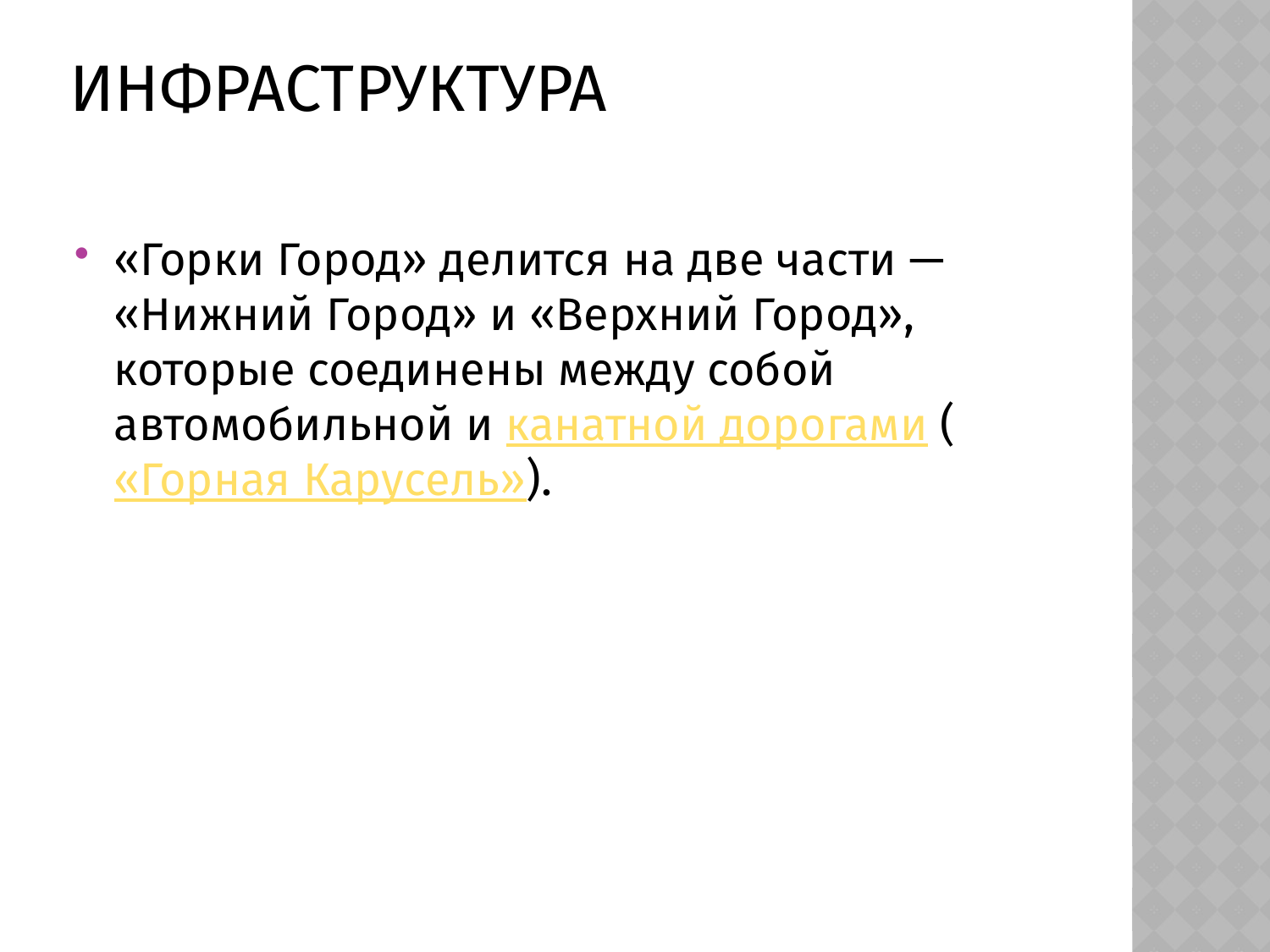

# Инфраструктура
«Горки Город» делится на две части — «Нижний Город» и «Верхний Город», которые соединены между собой автомобильной и канатной дорогами («Горная Карусель»).